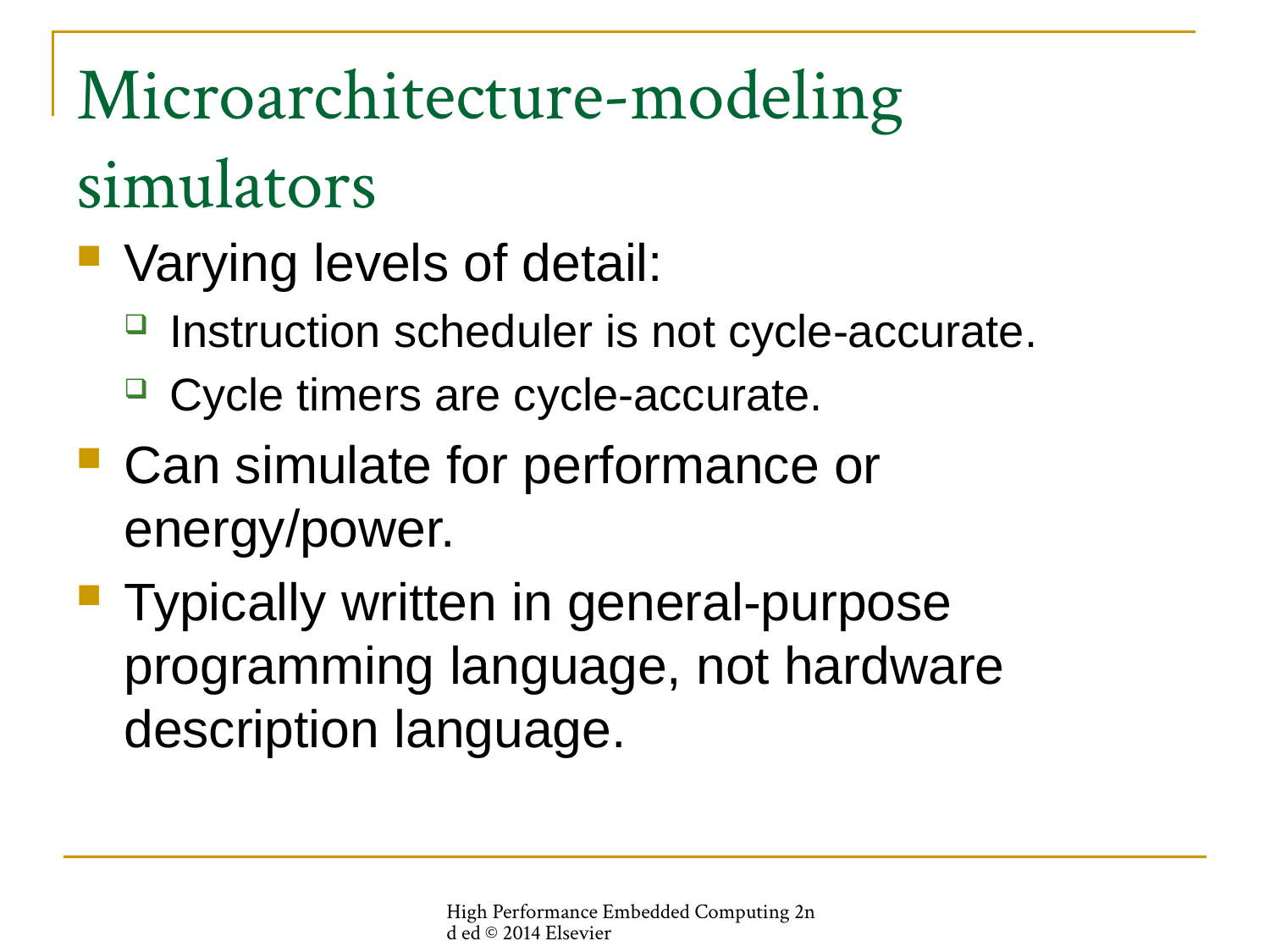

# Microarchitecture-modeling simulators
Varying levels of detail:
Instruction scheduler is not cycle-accurate.
Cycle timers are cycle-accurate.
Can simulate for performance or energy/power.
Typically written in general-purpose programming language, not hardware description language.
High Performance Embedded Computing 2nd ed © 2014 Elsevier